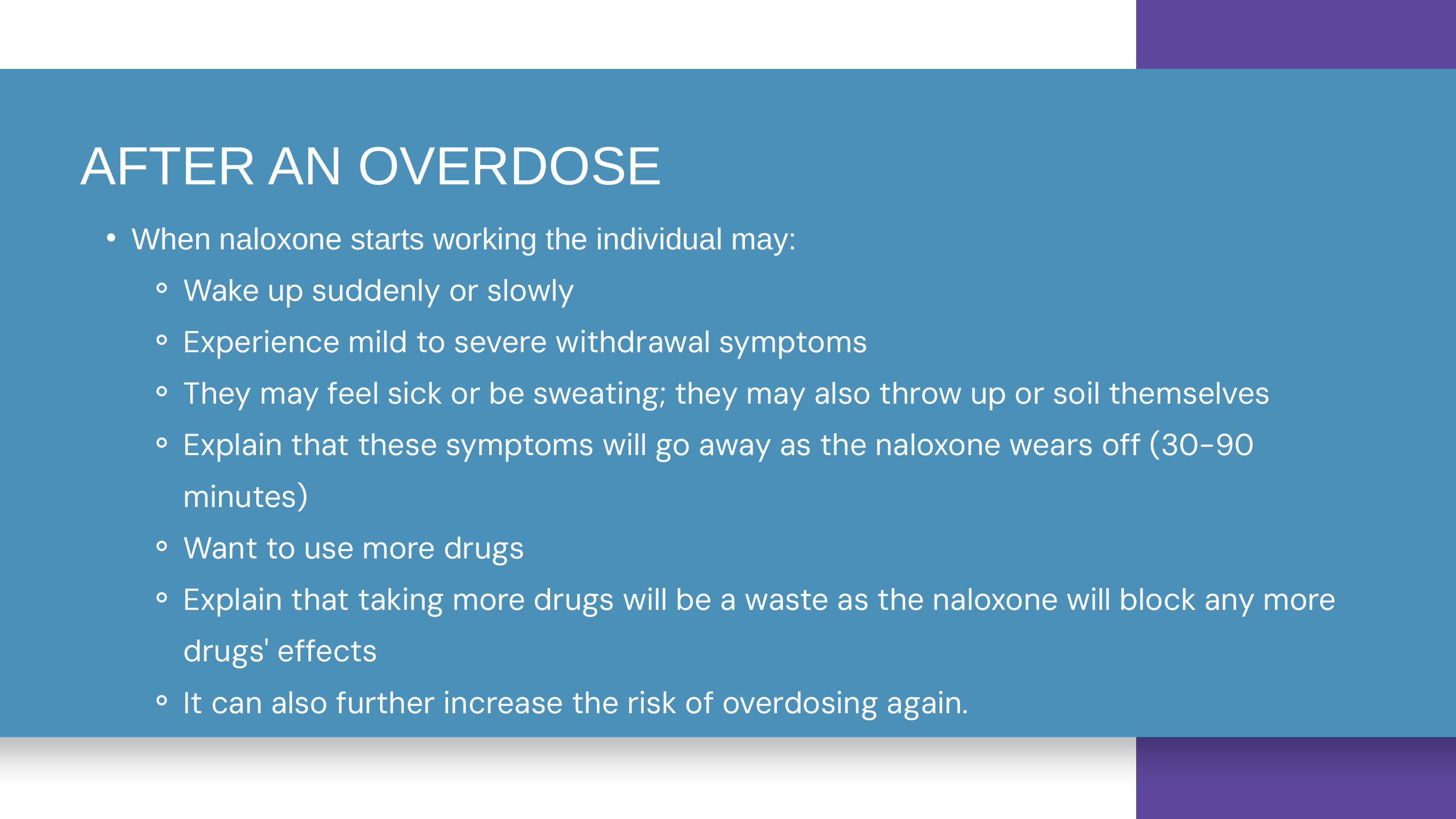

AFTER AN OVERDOSE
When naloxone starts working the individual may:
Wake up suddenly or slowly
Experience mild to severe withdrawal symptoms
They may feel sick or be sweating; they may also throw up or soil themselves
Explain that these symptoms will go away as the naloxone wears off (30-90 minutes)
Want to use more drugs
Explain that taking more drugs will be a waste as the naloxone will block any more drugs' effects
It can also further increase the risk of overdosing again.